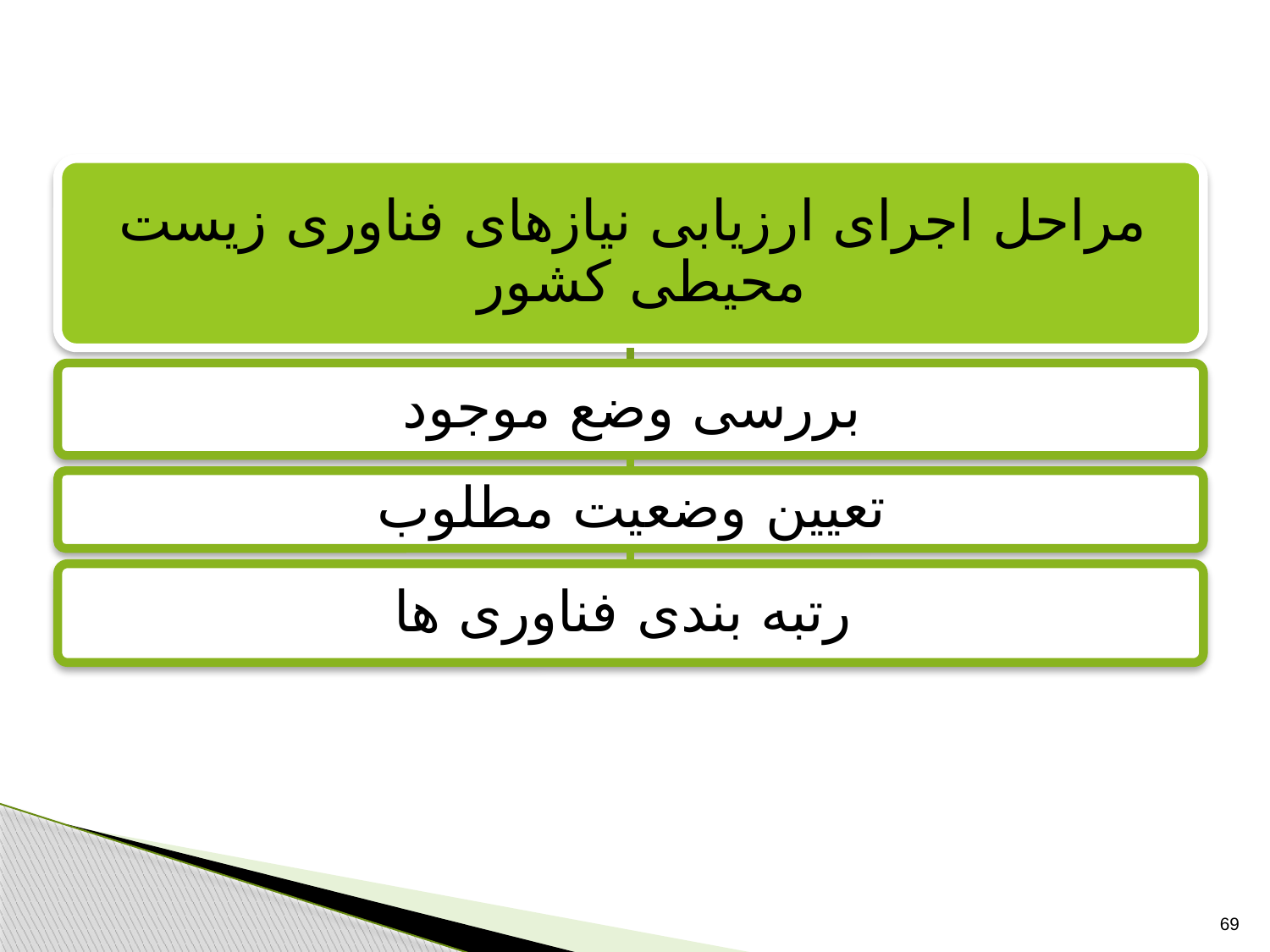

مراحل اجرای ارزیابی نیازهای فناوری زیست محیطی کشور
بررسی وضع موجود
تعیین وضعیت مطلوب
رتبه بندی فناوری ها
69